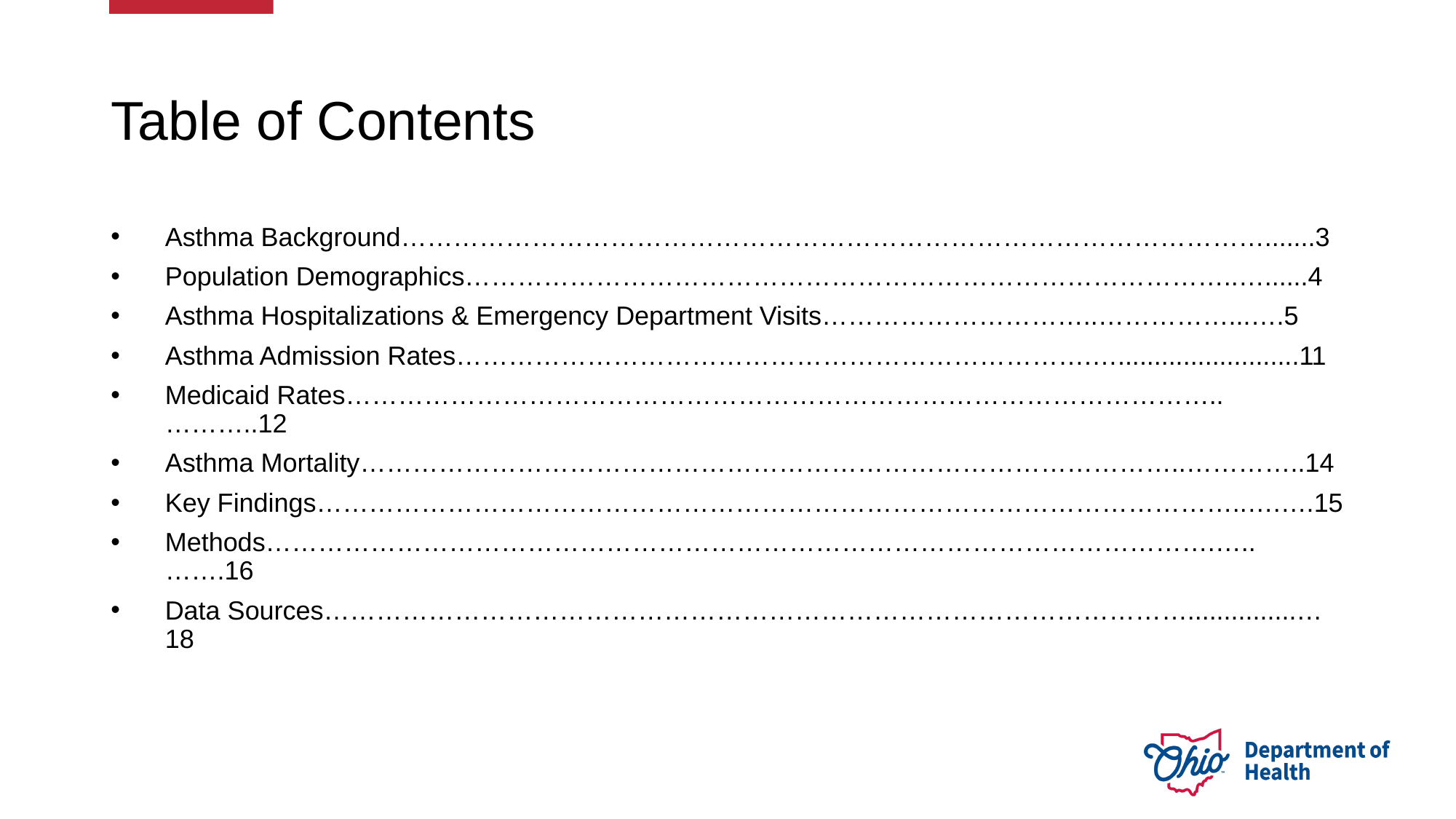

# Table of Contents
Asthma Background……………………………………………………………………………………….......3
Population Demographics……………………………………………………………………………..…......4
Asthma Hospitalizations & Emergency Department Visits…………………………..……………...….5
Asthma Admission Rates……………………………………………………………….….........................11
Medicaid Rates………………………………………………………………………………………..………..12
Asthma Mortality…………………………………………………………………………………..…………..14
Key Findings……………………………………………………………………………………………..….….15
Methods……………………………………………………………………………………………….…..…….16
Data Sources………………………………………………………………………………………...............…18